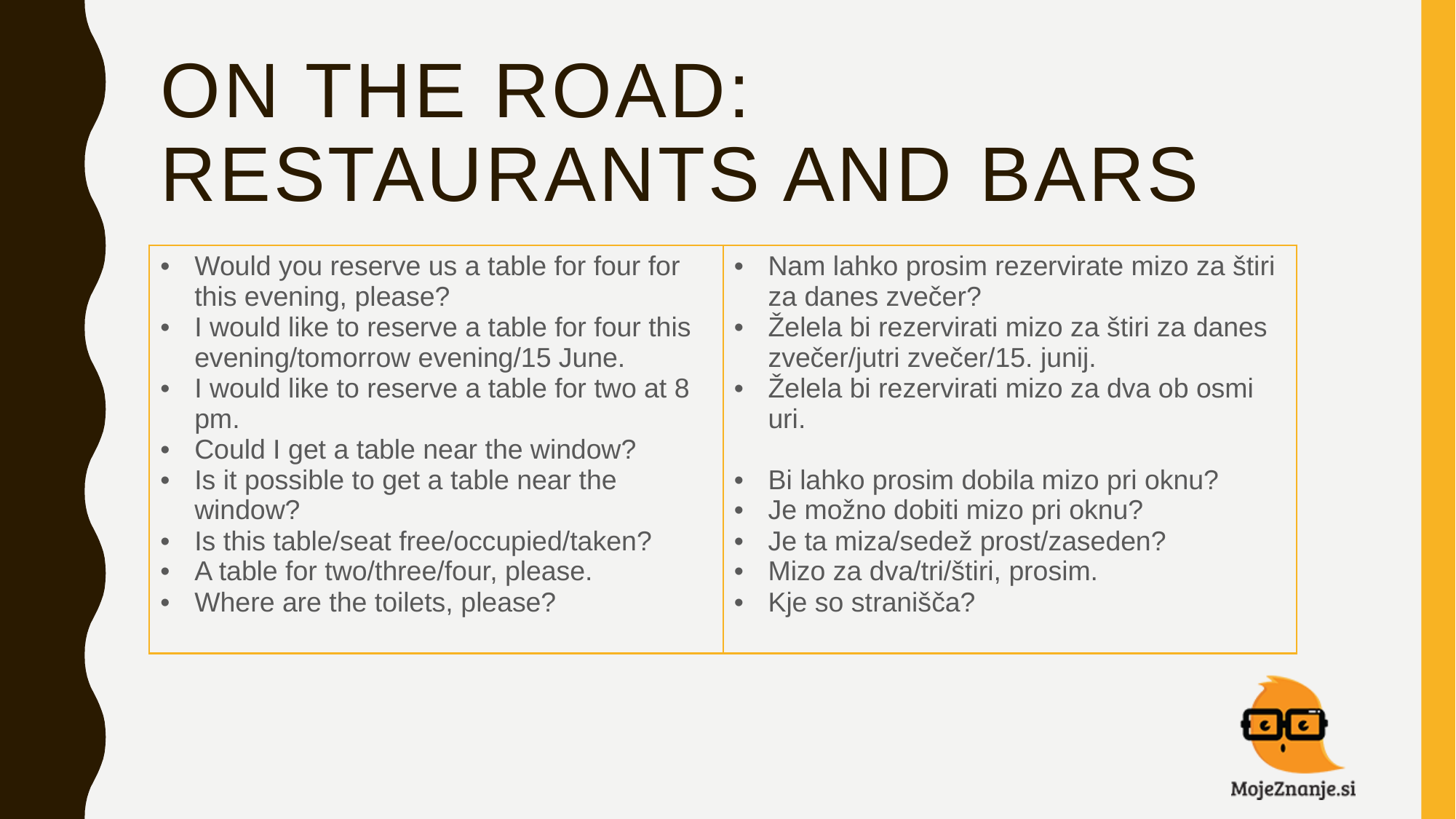

# ON THE ROAD: RESTAURANTS AND BARS
| Would you reserve us a table for four for this evening, please? I would like to reserve a table for four this evening/tomorrow evening/15 June. I would like to reserve a table for two at 8 pm. Could I get a table near the window? Is it possible to get a table near the window? Is this table/seat free/occupied/taken? A table for two/three/four, please. Where are the toilets, please? | Nam lahko prosim rezervirate mizo za štiri za danes zvečer? Želela bi rezervirati mizo za štiri za danes zvečer/jutri zvečer/15. junij. Želela bi rezervirati mizo za dva ob osmi uri. Bi lahko prosim dobila mizo pri oknu? Je možno dobiti mizo pri oknu? Je ta miza/sedež prost/zaseden? Mizo za dva/tri/štiri, prosim. Kje so stranišča? |
| --- | --- |